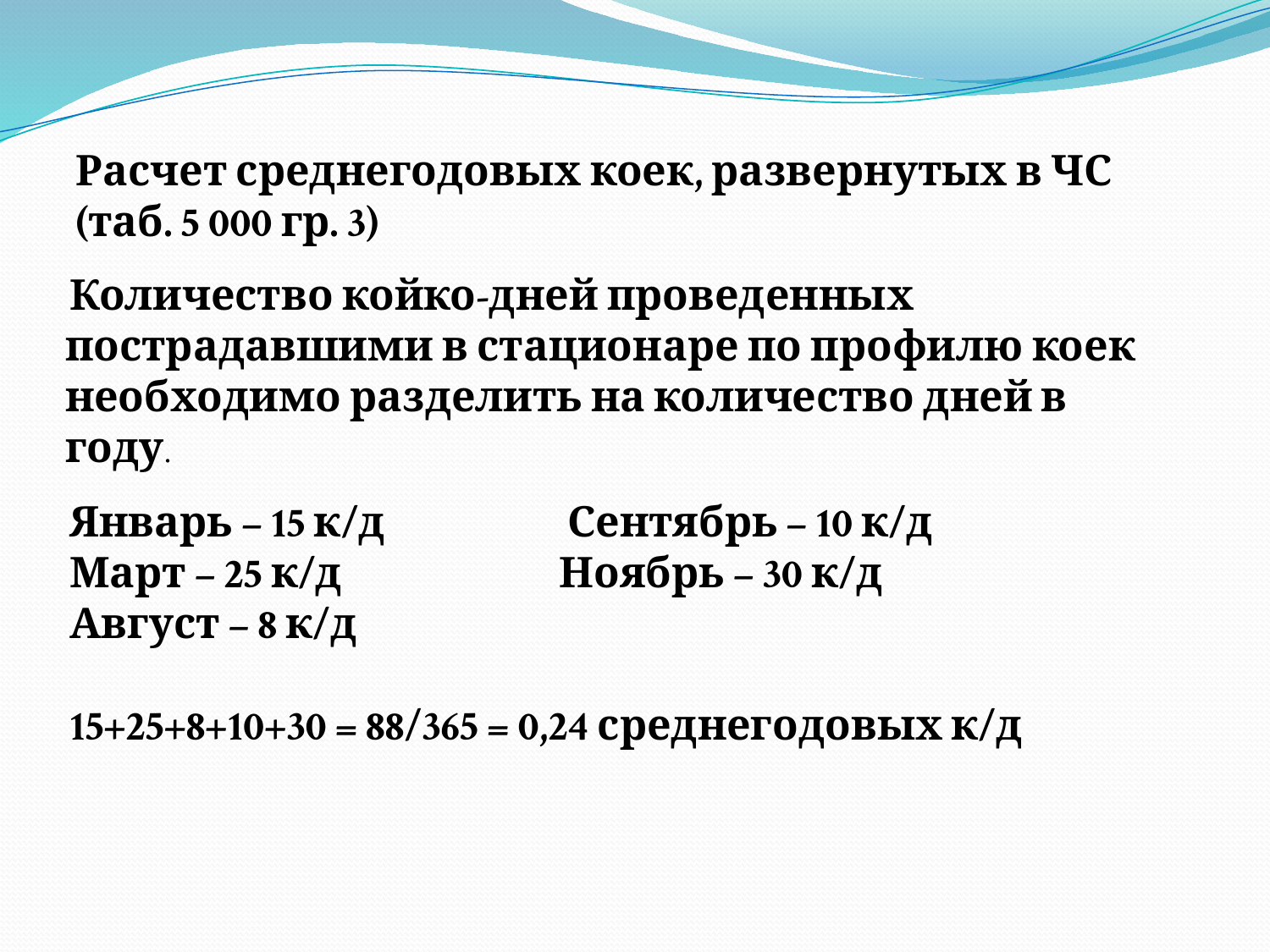

Расчет среднегодовых коек, развернутых в ЧС
(таб. 5 000 гр. 3)
Количество койко-дней проведенных пострадавшими в стационаре по профилю коек необходимо разделить на количество дней в году.
Январь – 15 к/д                     Сентябрь – 10 к/д
Март – 25 к/д                         Ноябрь – 30 к/д
Август – 8 к/д

15+25+8+10+30 = 88/365 = 0,24 среднегодовых к/д